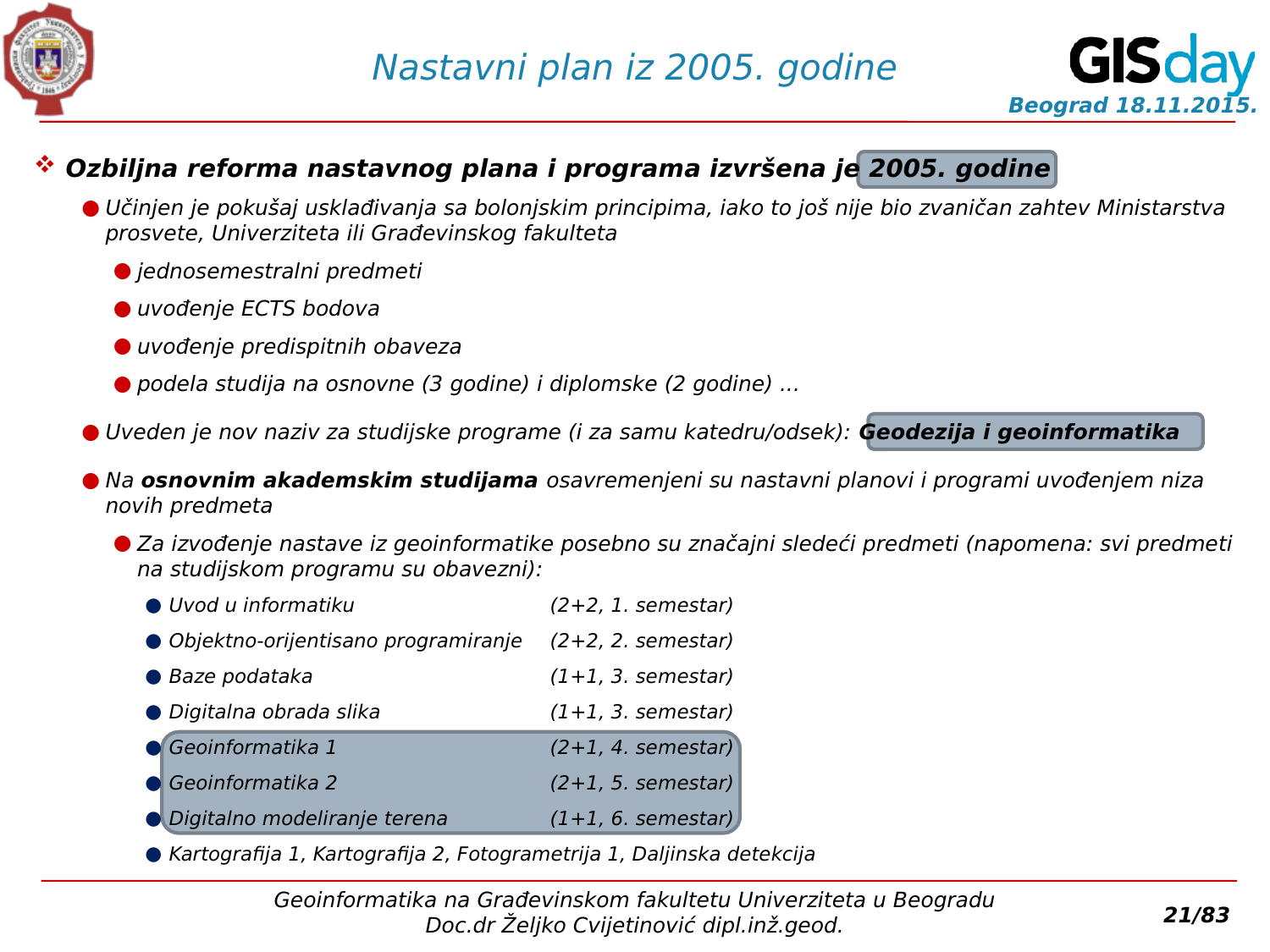

# Nastavni plan iz 2005. godine
Ozbiljna reforma nastavnog plana i programa izvršena je 2005. godine
Učinjen je pokušaj usklađivanja sa bolonjskim principima, iako to još nije bio zvaničan zahtev Ministarstva prosvete, Univerziteta ili Građevinskog fakulteta
jednosemestralni predmeti
uvođenje ECTS bodova
uvođenje predispitnih obaveza
podela studija na osnovne (3 godine) i diplomske (2 godine) ...
Uveden je nov naziv za studijske programe (i za samu katedru/odsek): Geodezija i geoinformatika
Na osnovnim akademskim studijama osavremenjeni su nastavni planovi i programi uvođenjem niza novih predmeta
Za izvođenje nastave iz geoinformatike posebno su značajni sledeći predmeti (napomena: svi predmeti na studijskom programu su obavezni):
Uvod u informatiku 		(2+2, 1. semestar)
Objektno-orijentisano programiranje	(2+2, 2. semestar)
Baze podataka 		(1+1, 3. semestar)
Digitalna obrada slika		(1+1, 3. semestar)
Geoinformatika 1		(2+1, 4. semestar)
Geoinformatika 2		(2+1, 5. semestar)
Digitalno modeliranje terena 	(1+1, 6. semestar)
Kartografija 1, Kartografija 2, Fotogrametrija 1, Daljinska detekcija